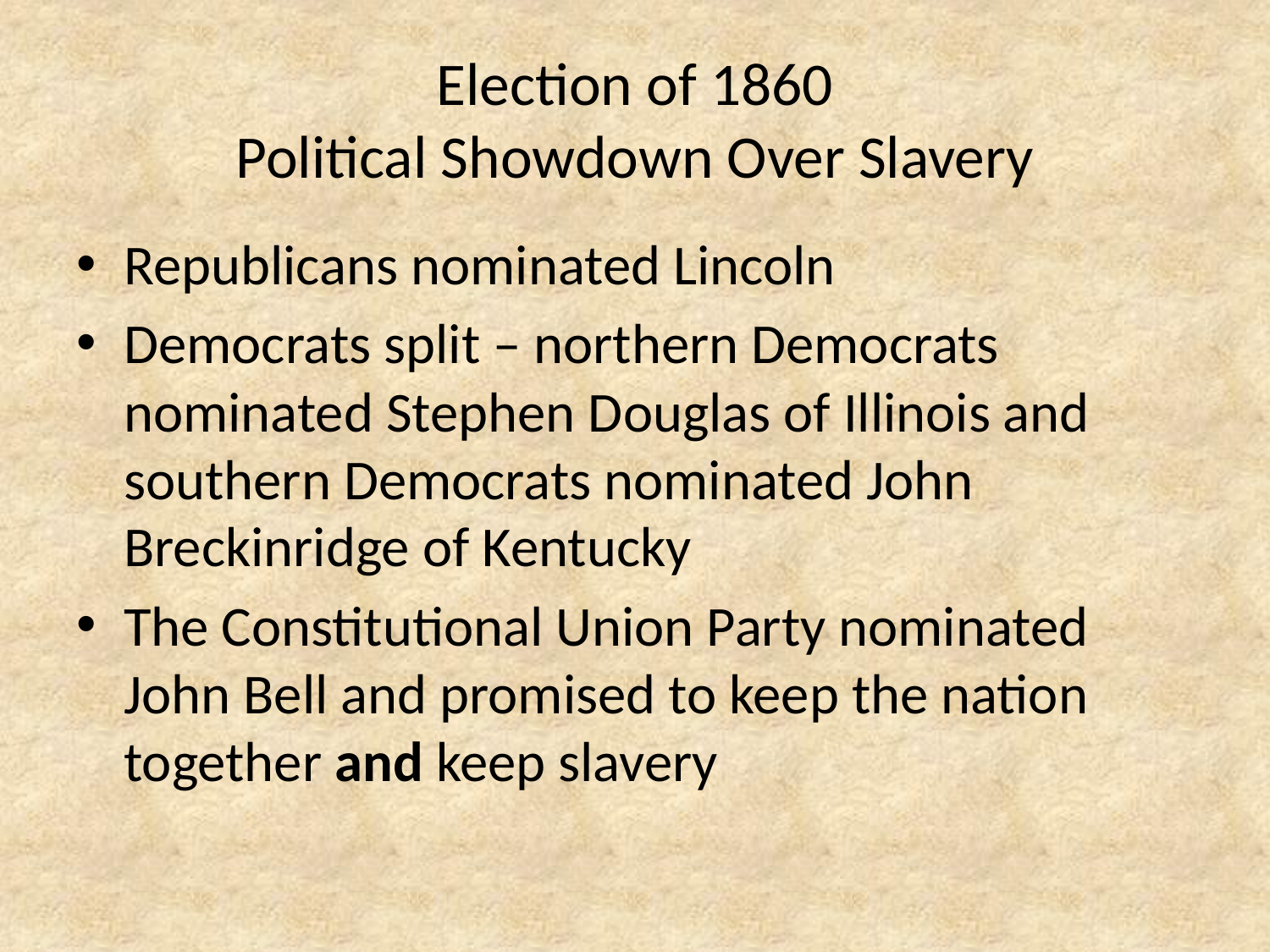

# Election of 1860 Political Showdown Over Slavery
Republicans nominated Lincoln
Democrats split – northern Democrats nominated Stephen Douglas of Illinois and southern Democrats nominated John Breckinridge of Kentucky
The Constitutional Union Party nominated John Bell and promised to keep the nation together and keep slavery